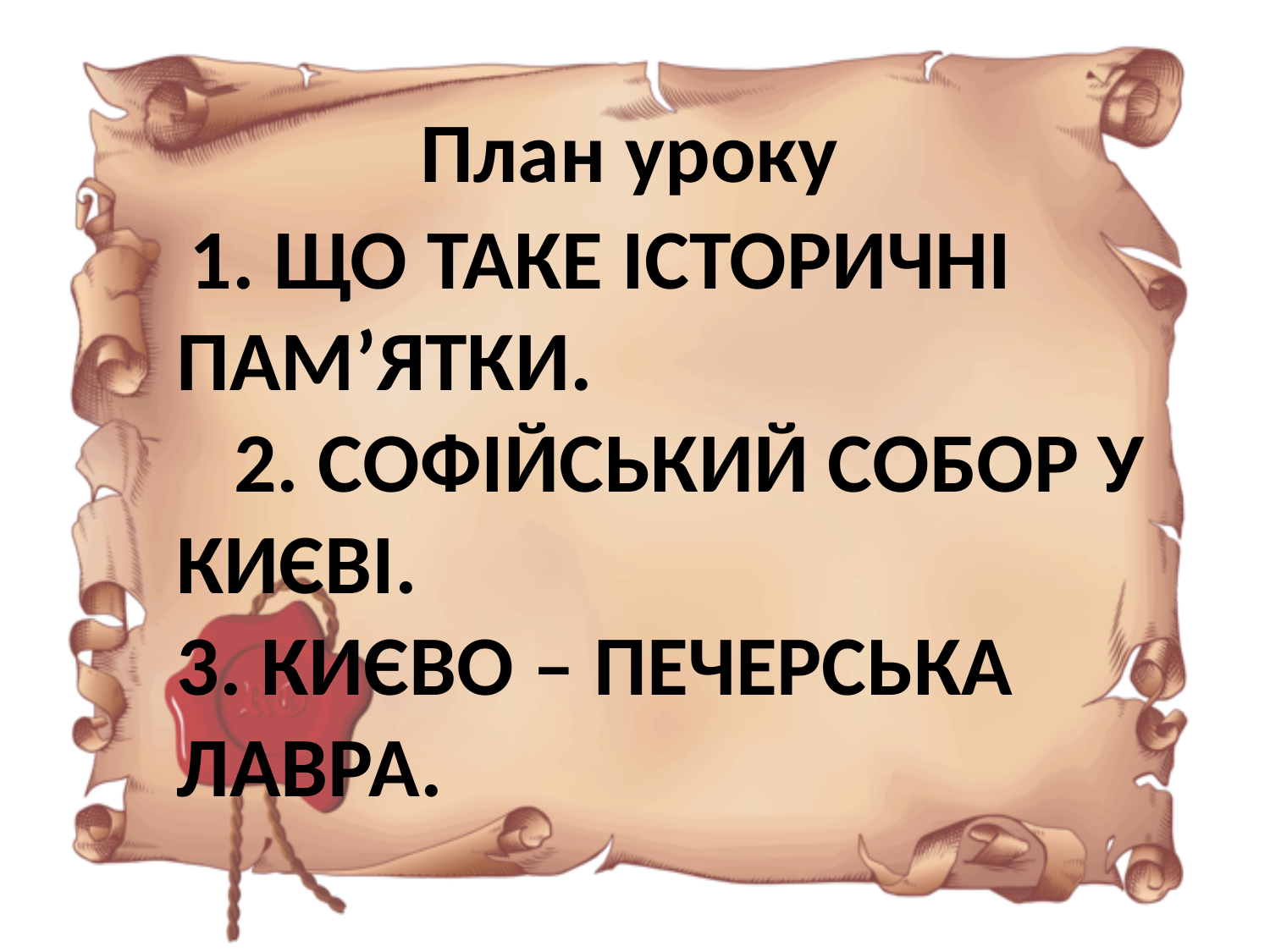

План уроку
# 1. Що таке історичні пам’ятки. 2. Софійський собор у Києві. 3. Києво – Печерська лавра.